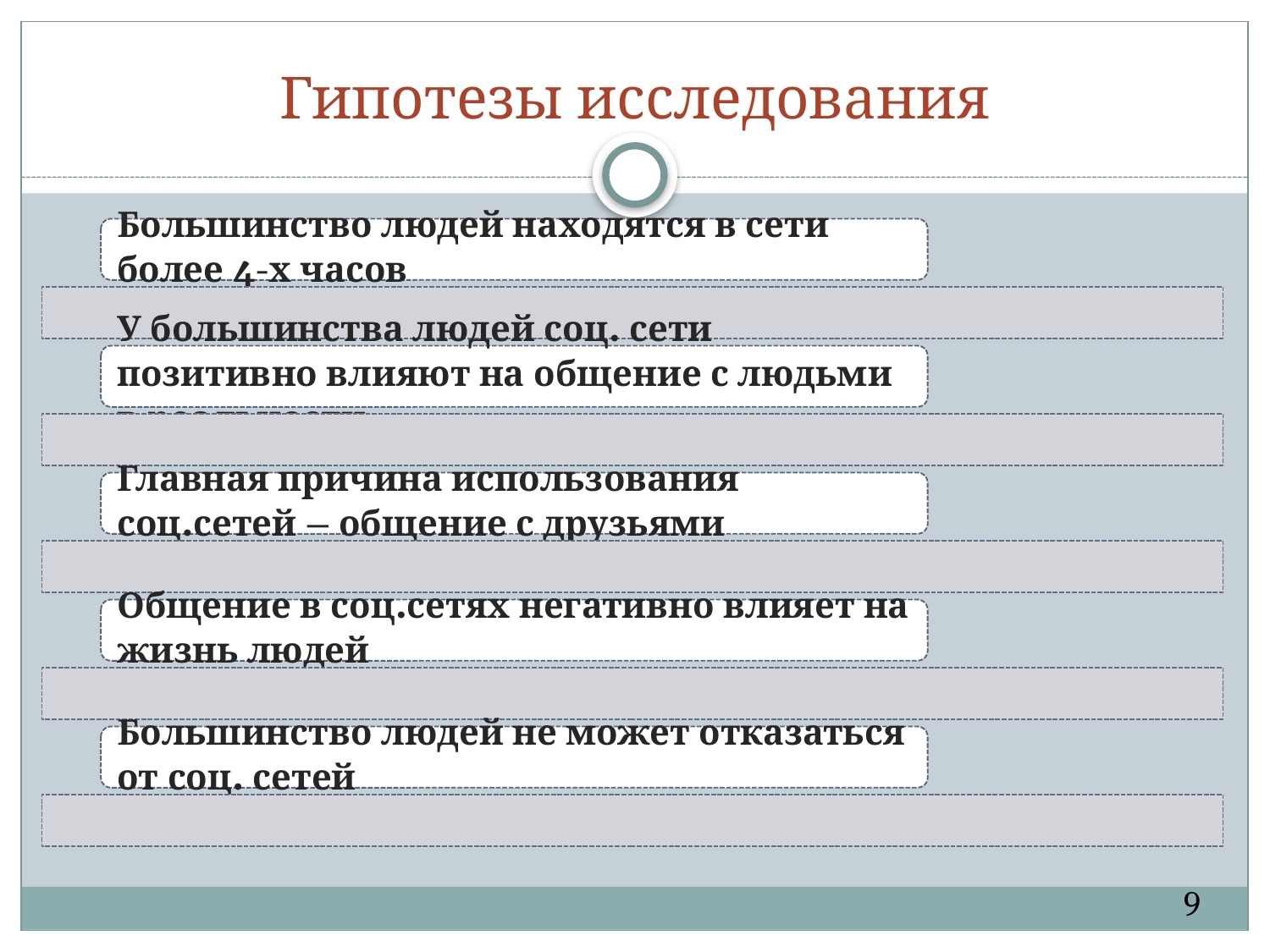

# Гипотезы исследования
Большинство людей находятся в сети более 4-х часов
У большинства людей соц. сети позитивно влияют на общение с людьми в реальности
Главная причина использования соц.сетей – общение с друзьями
Общение в соц.сетях негативно влияет на жизнь людей
Большинство людей не может отказаться от соц. сетей
9